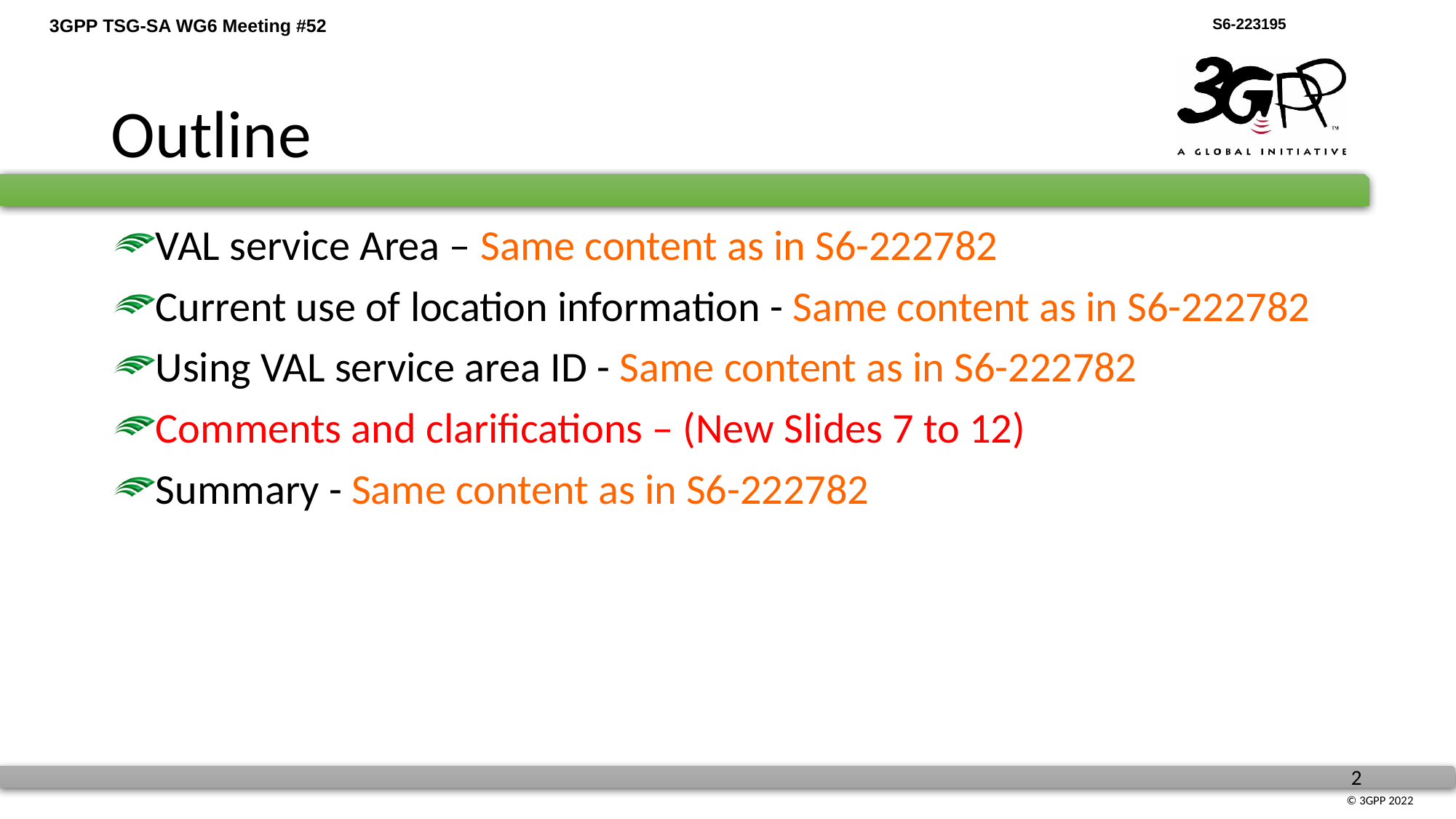

# Outline
VAL service Area – Same content as in S6-222782
Current use of location information - Same content as in S6-222782
Using VAL service area ID - Same content as in S6-222782
Comments and clarifications – (New Slides 7 to 12)
Summary - Same content as in S6-222782